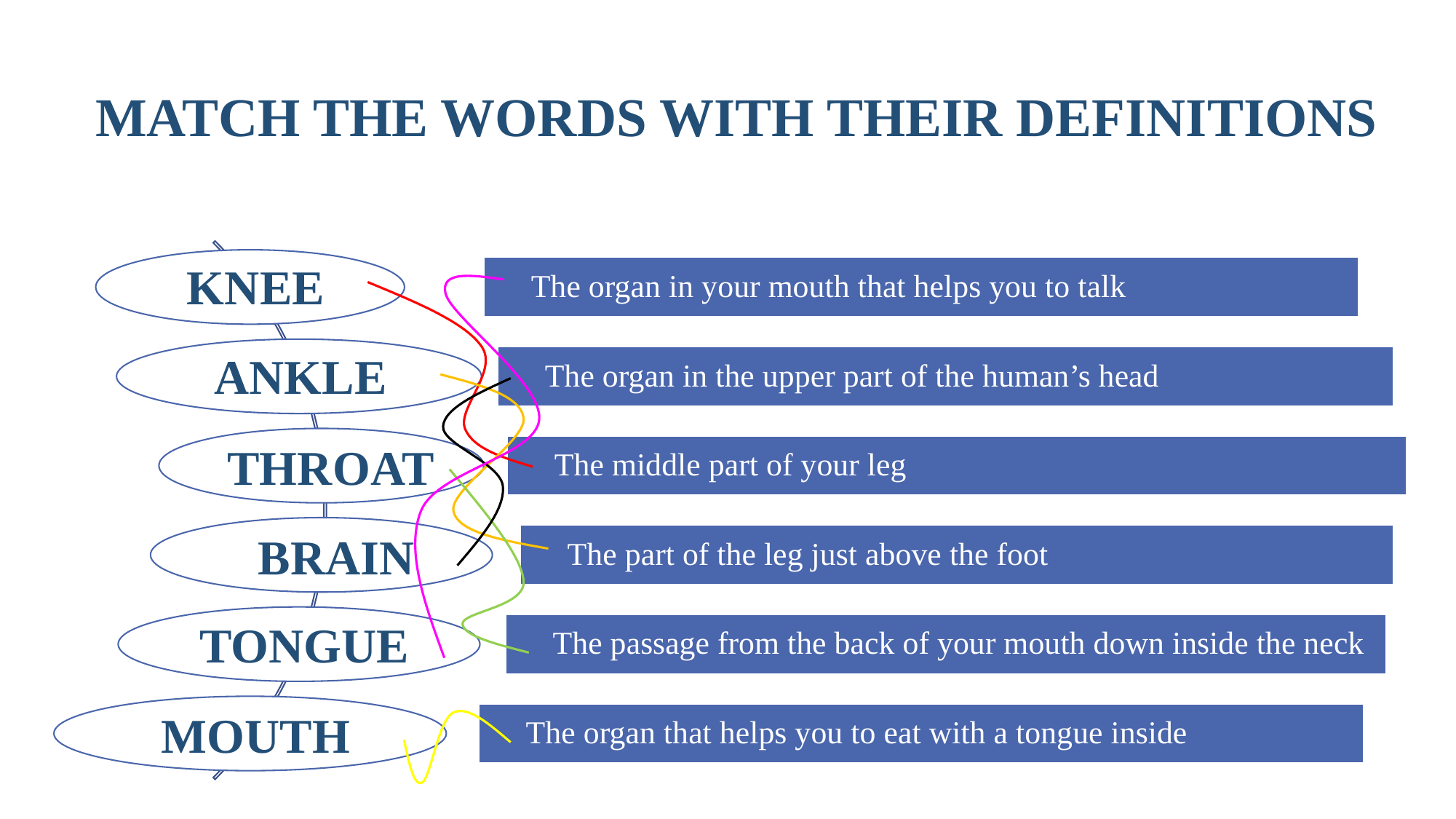

# MATCH THE WORDS WITH THEIR DEFINITIONS
The organ in your mouth that helps you to talk
The organ in the upper part of the human’s head
The middle part of your leg
The part of the leg just above the foot
The passage from the back of your mouth down inside the neck
The organ that helps you to eat with a tongue inside
KNEE

ANKLE

THROAT

BRAIN
TONGUE
MOUTH